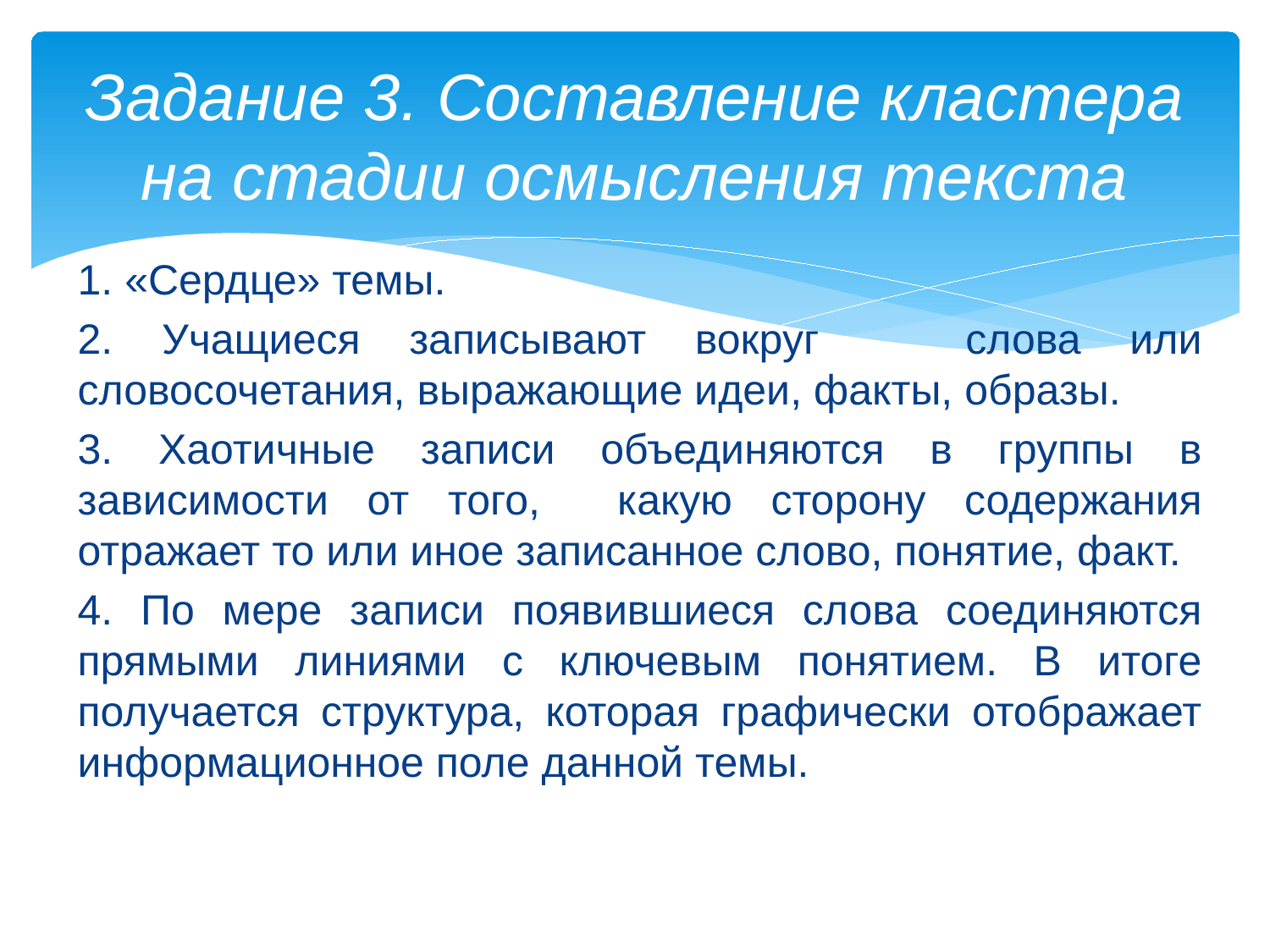

# Задание 3. Составление кластера на стадии осмысления текста
1. «Сердце» темы.
2. Учащиеся записывают вокруг   слова или словосочетания, выражающие идеи, факты, образы.
3. Хаотичные записи объединяются в группы в зависимости от того,  какую сторону содержания отражает то или иное записанное слово, понятие, факт.
4. По мере записи появившиеся слова соединяются прямыми линиями с ключевым понятием. В итоге получается структура, которая графически отображает информационное поле данной темы.